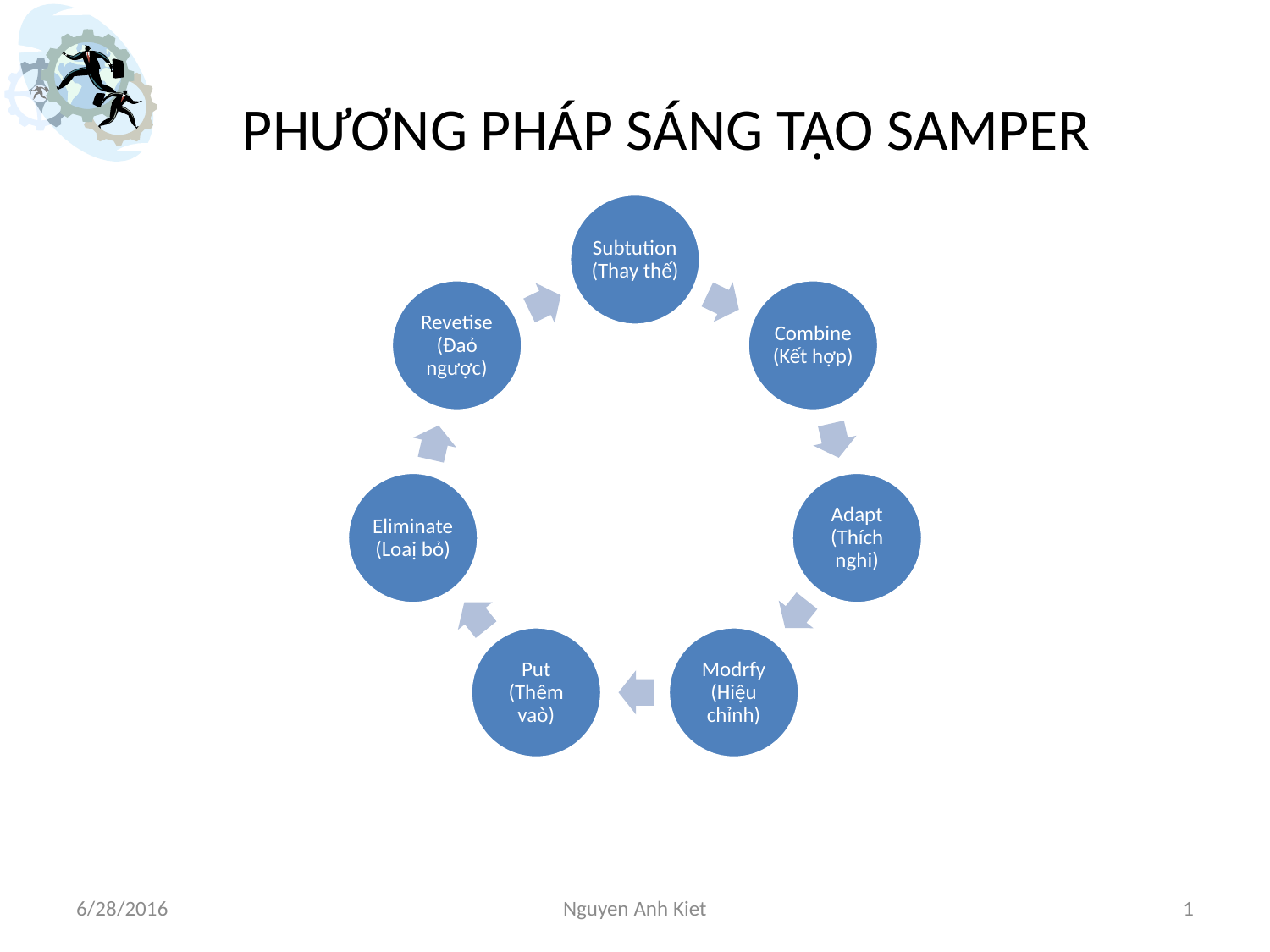

PHƯƠNG PHÁP SÁNG TẠO SAMPER
Subtution (Thay thế)

Combine (Kết hợp)

Adapt (Thích nghi)

Modrfy (Hiệu chỉnh)

Put (Thêm vaò)

Eliminate (Loaị bỏ)

Revetise (Đaỏ ngược)

6/28/2016
Nguyen Anh Kiet
1